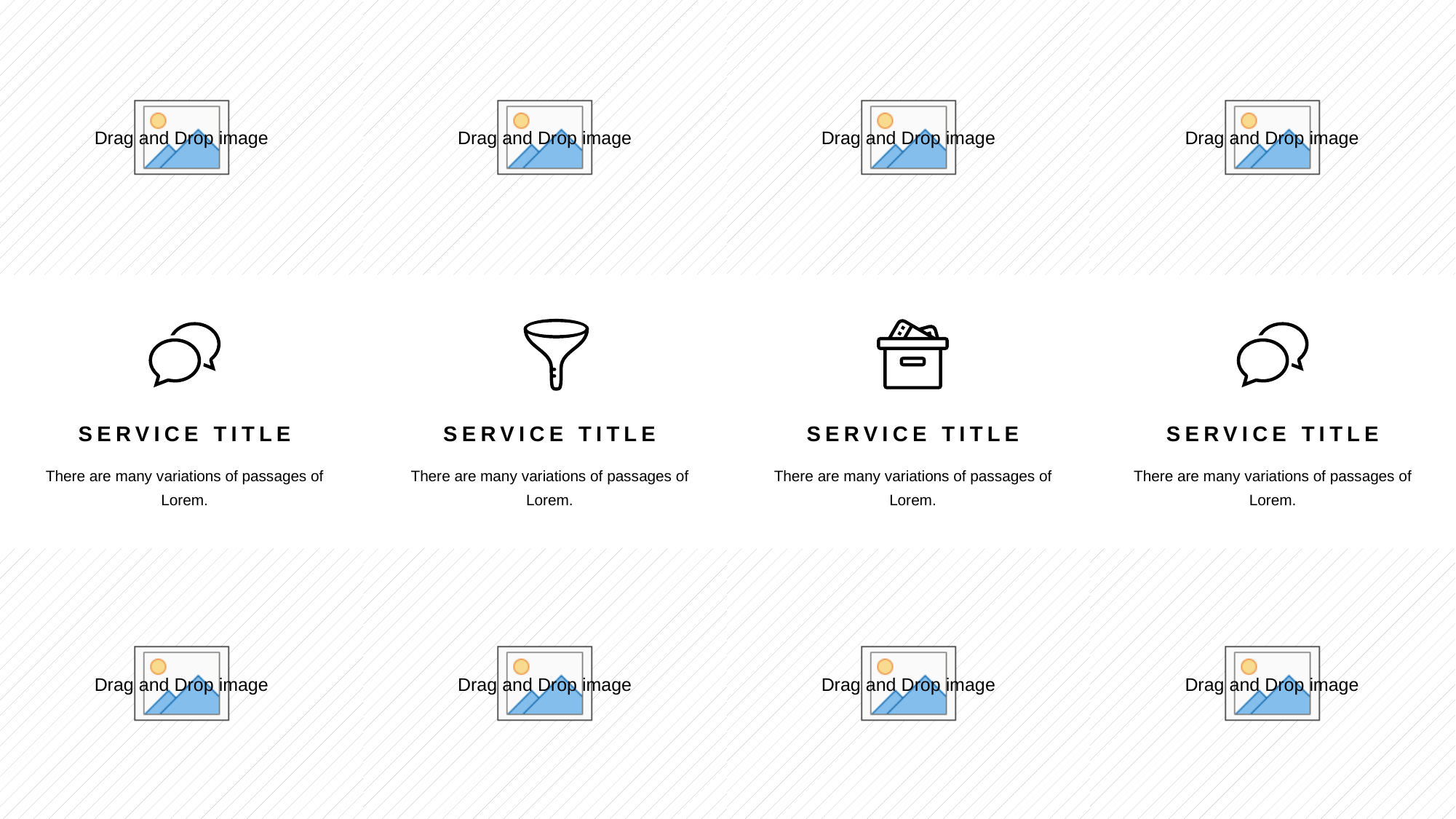

SERVICE TITLE
SERVICE TITLE
SERVICE TITLE
SERVICE TITLE
There are many variations of passages of Lorem.
There are many variations of passages of Lorem.
There are many variations of passages of Lorem.
There are many variations of passages of Lorem.